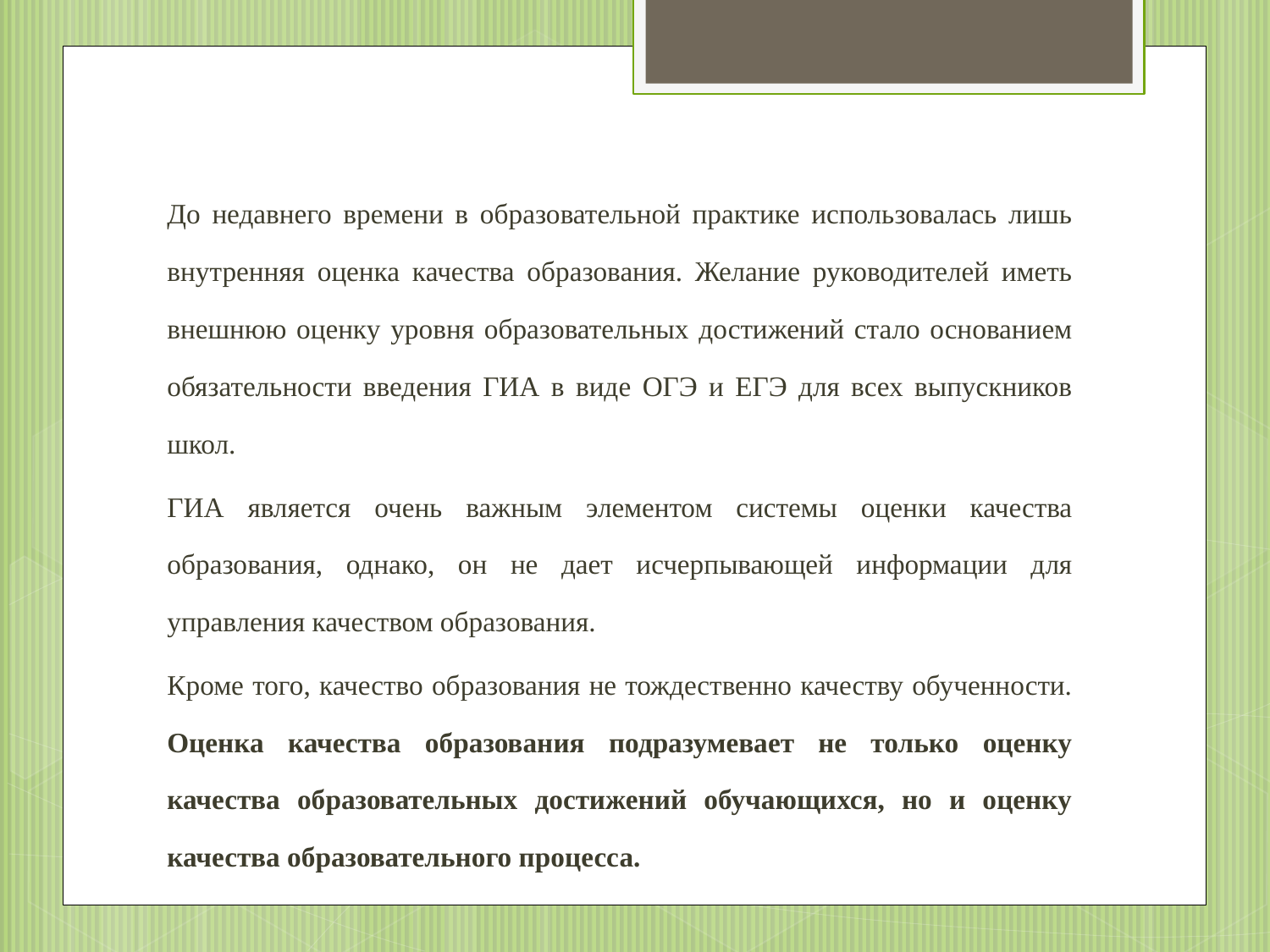

До недавнего времени в образовательной практике использовалась лишь внутренняя оценка качества образования. Желание руководителей иметь внешнюю оценку уровня образовательных достижений стало основанием обязательности введения ГИА в виде ОГЭ и ЕГЭ для всех выпускников школ.
ГИА является очень важным элементом системы оценки качества образования, однако, он не дает исчерпывающей информации для управления качеством образования.
Кроме того, качество образования не тождественно качеству обученности. Оценка качества образования подразумевает не только оценку качества образовательных достижений обучающихся, но и оценку качества образовательного процесса.